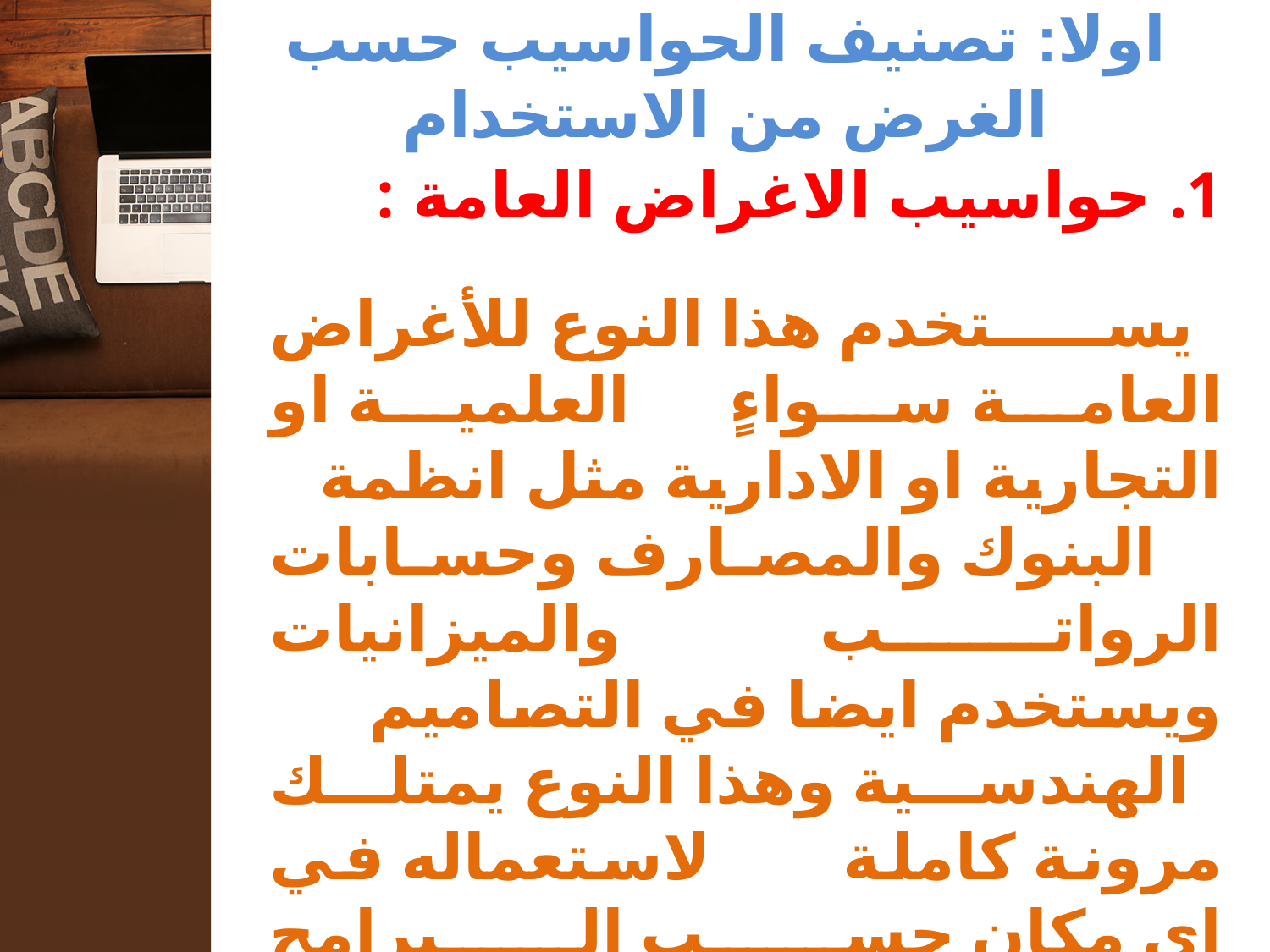

# اولا: تصنيف الحواسيب حسب الغرض من الاستخدام

حواسيب الاغراض العامة :

  يستخدم هذا النوع للأغراض العامة سواءٍ      العلمية او التجارية او الادارية مثل انظمة        البنوك والمصارف وحسابات الرواتب            والميزانيات ويستخدم ايضا في التصاميم         الهندسية وهذا النوع يمتلك مرونة كاملة        لاستعماله في اي مكان حسب البرامج التطبيقية المحددة من قبل المستخدم